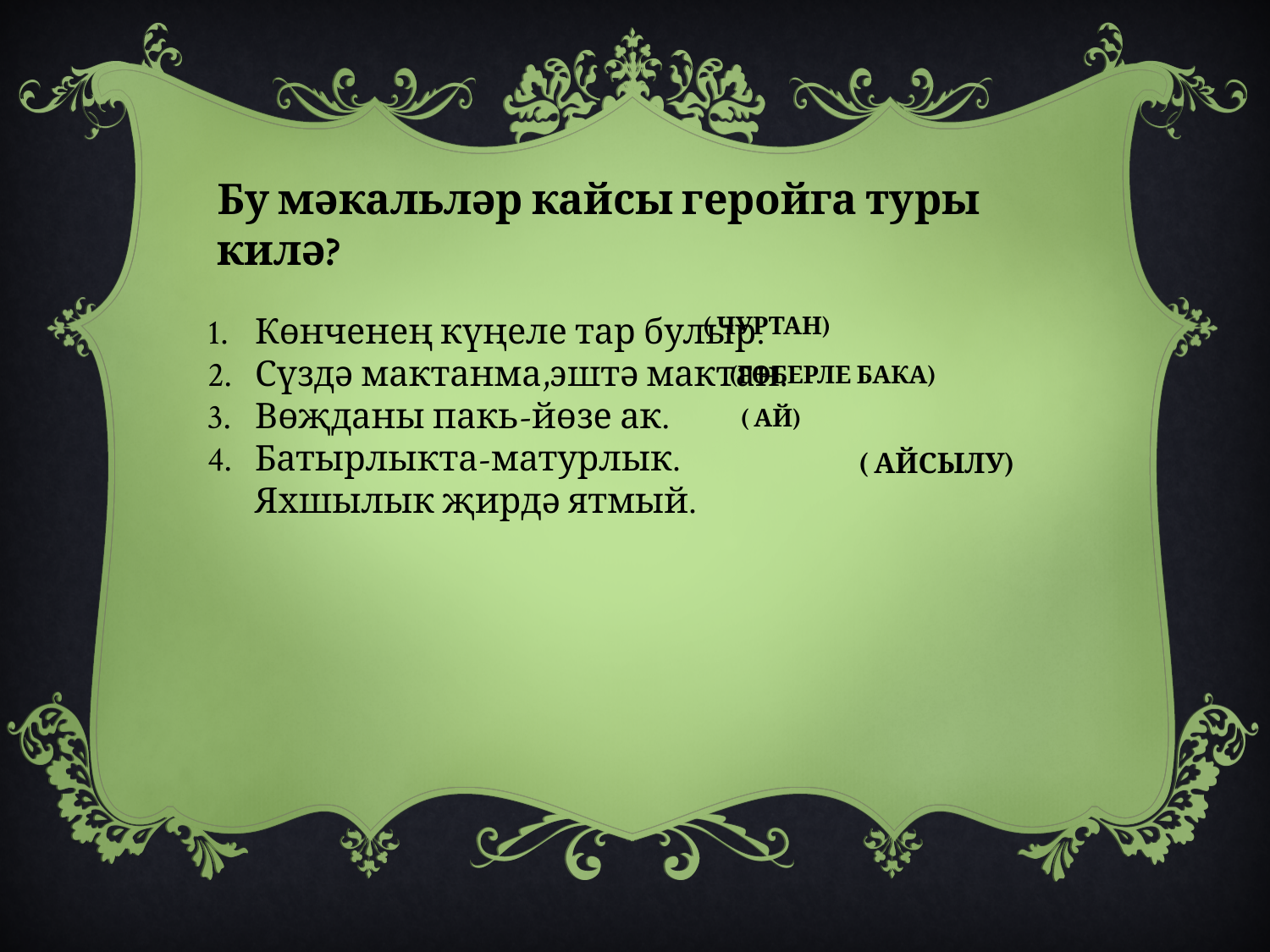

Бу мәкальләр кайсы геройга туры килә?
Көнченең күңеле тар булыр.
Сүздә мактанма,эштә мактан.
Вөҗданы пакь-йөзе ак.
Батырлыкта-матурлык. Яхшылык җирдә ятмый.

( ЧУРТАН)
(ГӨБЕРЛЕ БАКА)
( АЙ)
( АЙСЫЛУ)